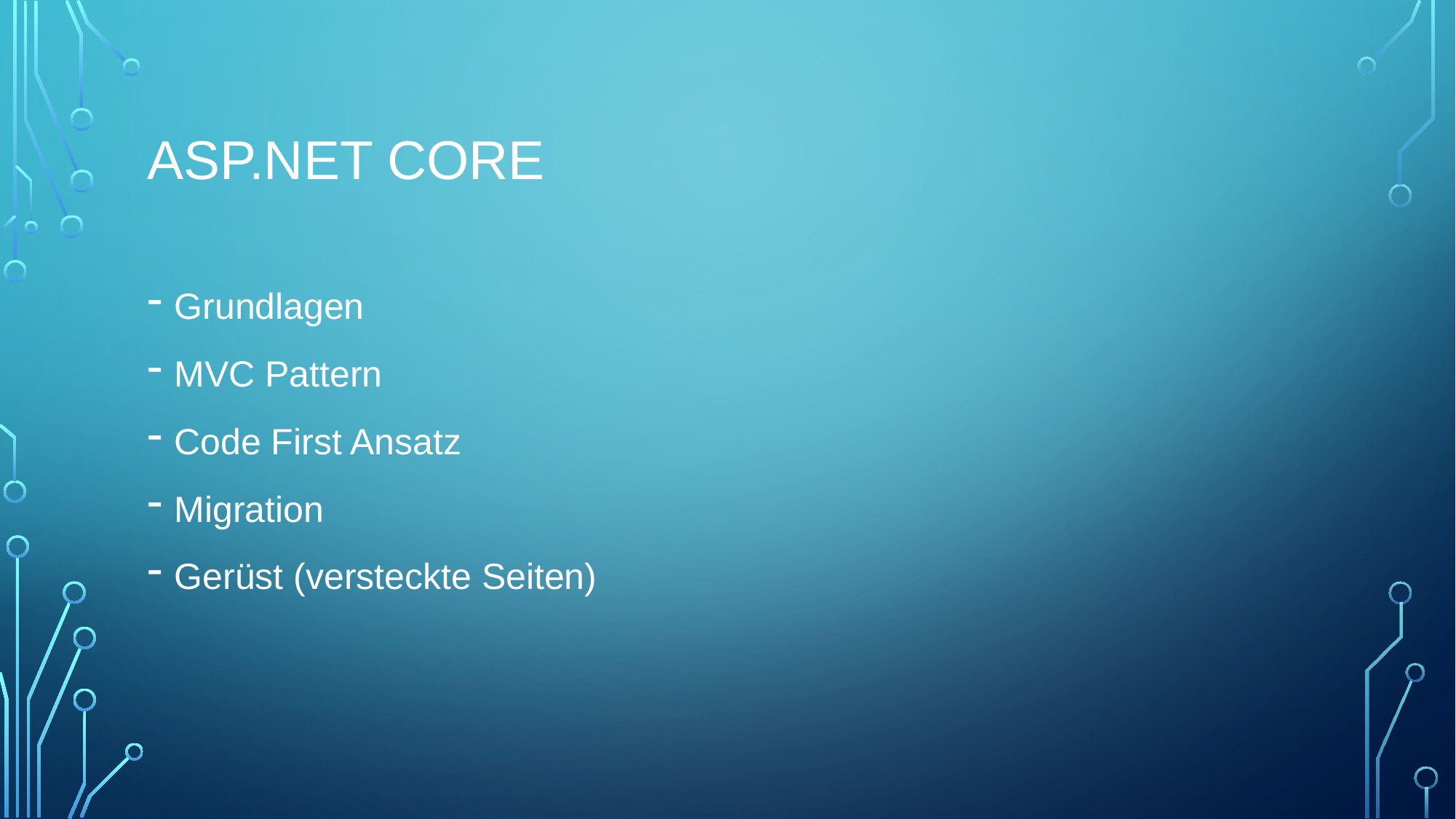

# ASP.Net Core
Grundlagen
MVC Pattern
Code First Ansatz
Migration
Gerüst (versteckte Seiten)